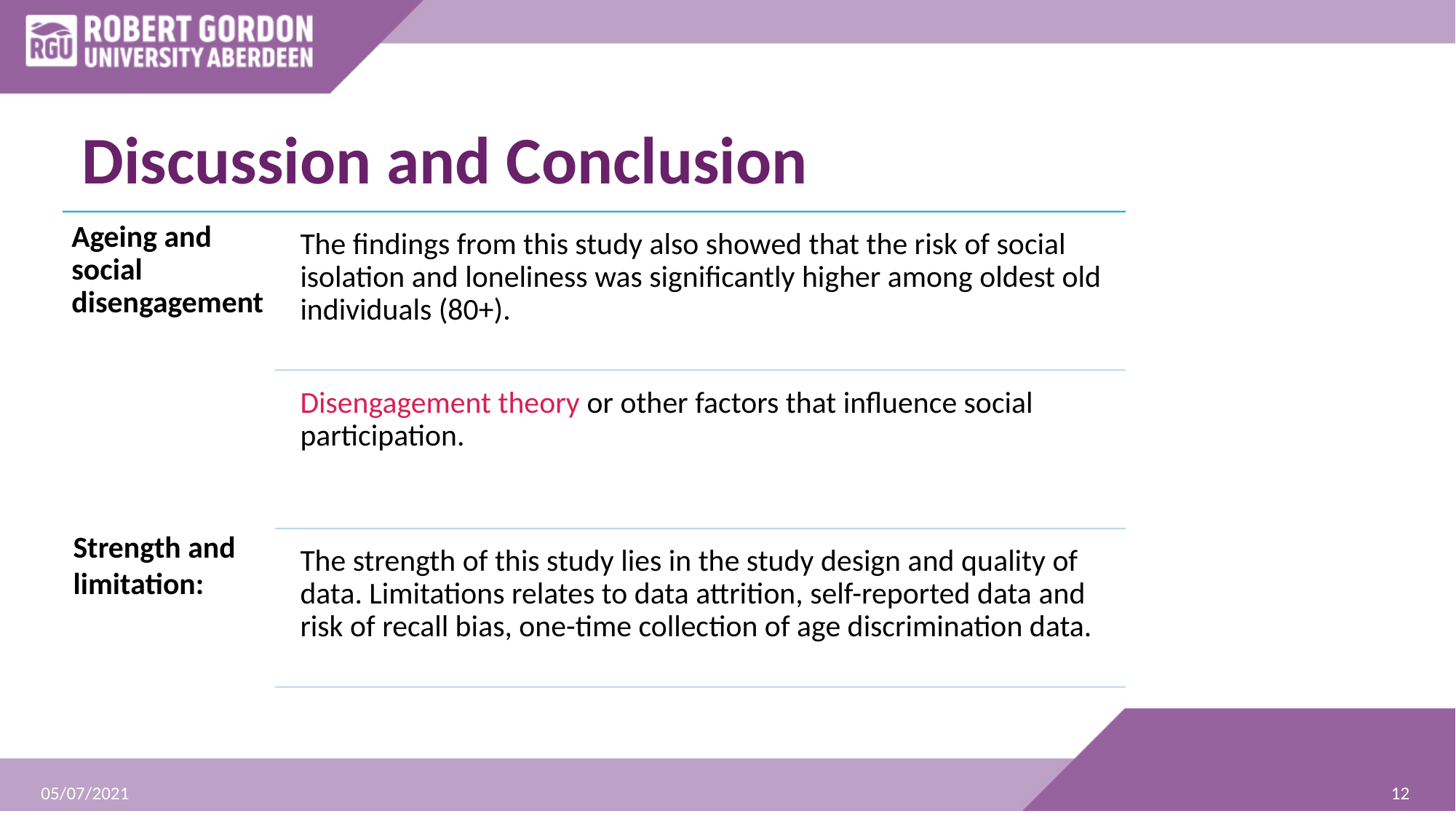

# Discussion and Conclusion
Ageing and social disengagement
The findings from this study also showed that the risk of social isolation and loneliness was significantly higher among oldest old individuals (80+).
Disengagement theory or other factors that influence social participation.
The strength of this study lies in the study design and quality of data. Limitations relates to data attrition, self-reported data and risk of recall bias, one-time collection of age discrimination data.
Strength and limitation:
12
05/07/2021